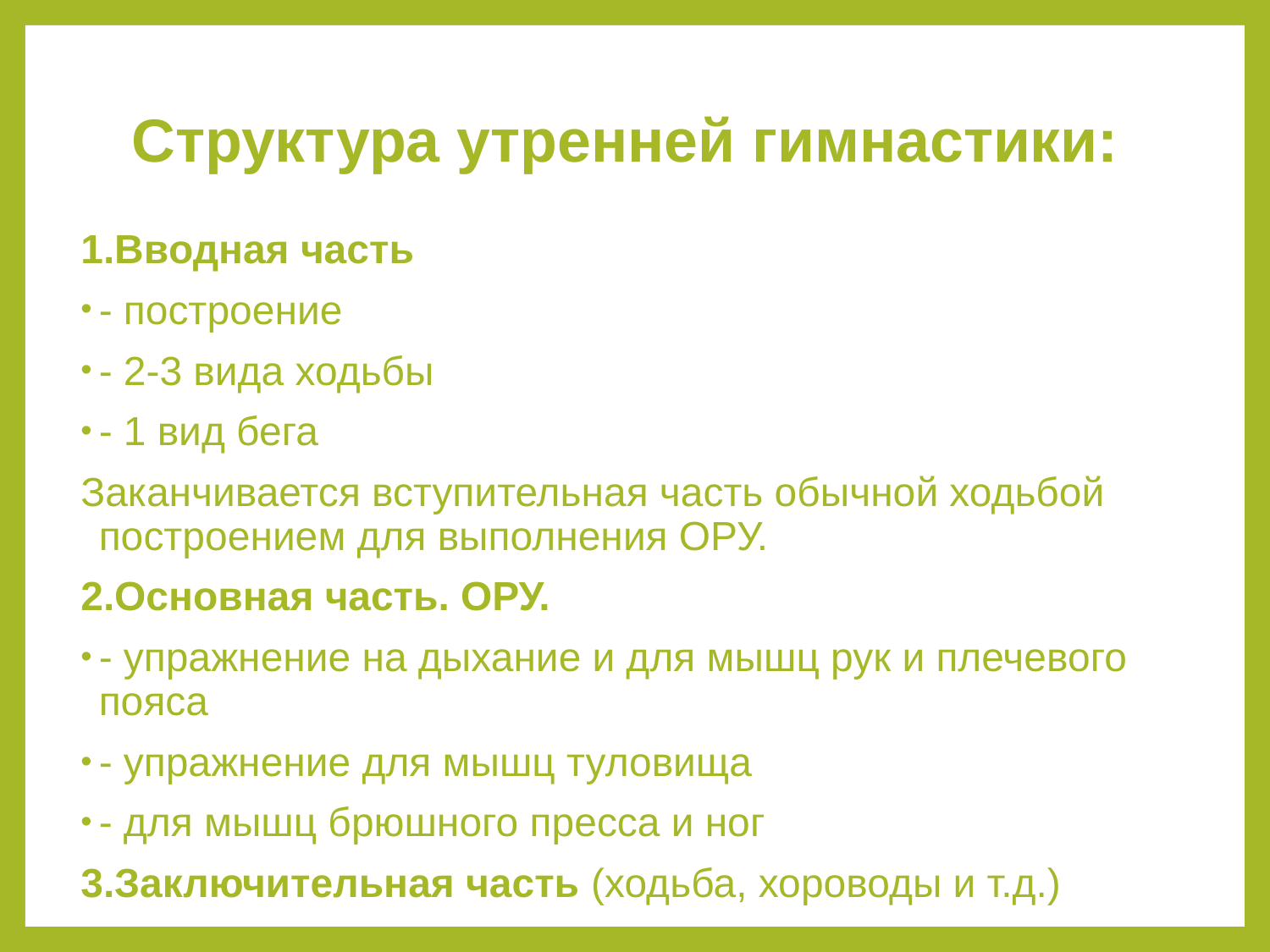

# Структура утренней гимнастики:
1.Вводная часть
- построение
- 2-3 вида ходьбы
- 1 вид бега
Заканчивается вступительная часть обычной ходьбой  построением для выполнения ОРУ.
2.Основная часть. ОРУ.
- упражнение на дыхание и для мышц рук и плечевого пояса
- упражнение для мышц туловища
- для мышц брюшного пресса и ног
3.Заключительная часть (ходьба, хороводы и т.д.)